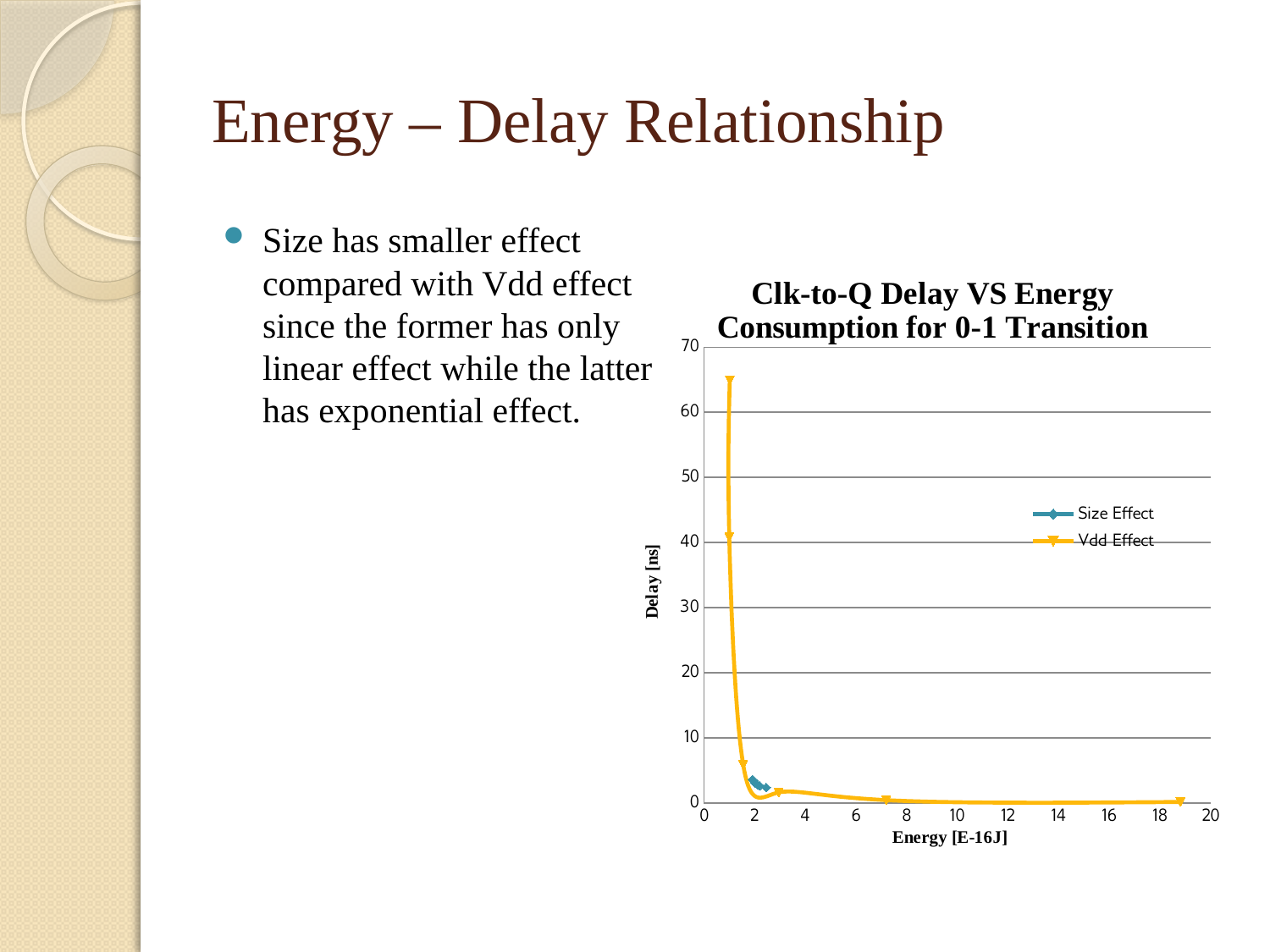

# Energy – Delay Relationship
Size has smaller effect compared with Vdd effect since the former has only linear effect while the latter has exponential effect.

### Chart: Clk-to-Q Delay VS Energy Consumption for 0-1 Transition

| Category |  |  |
|---|---|---|